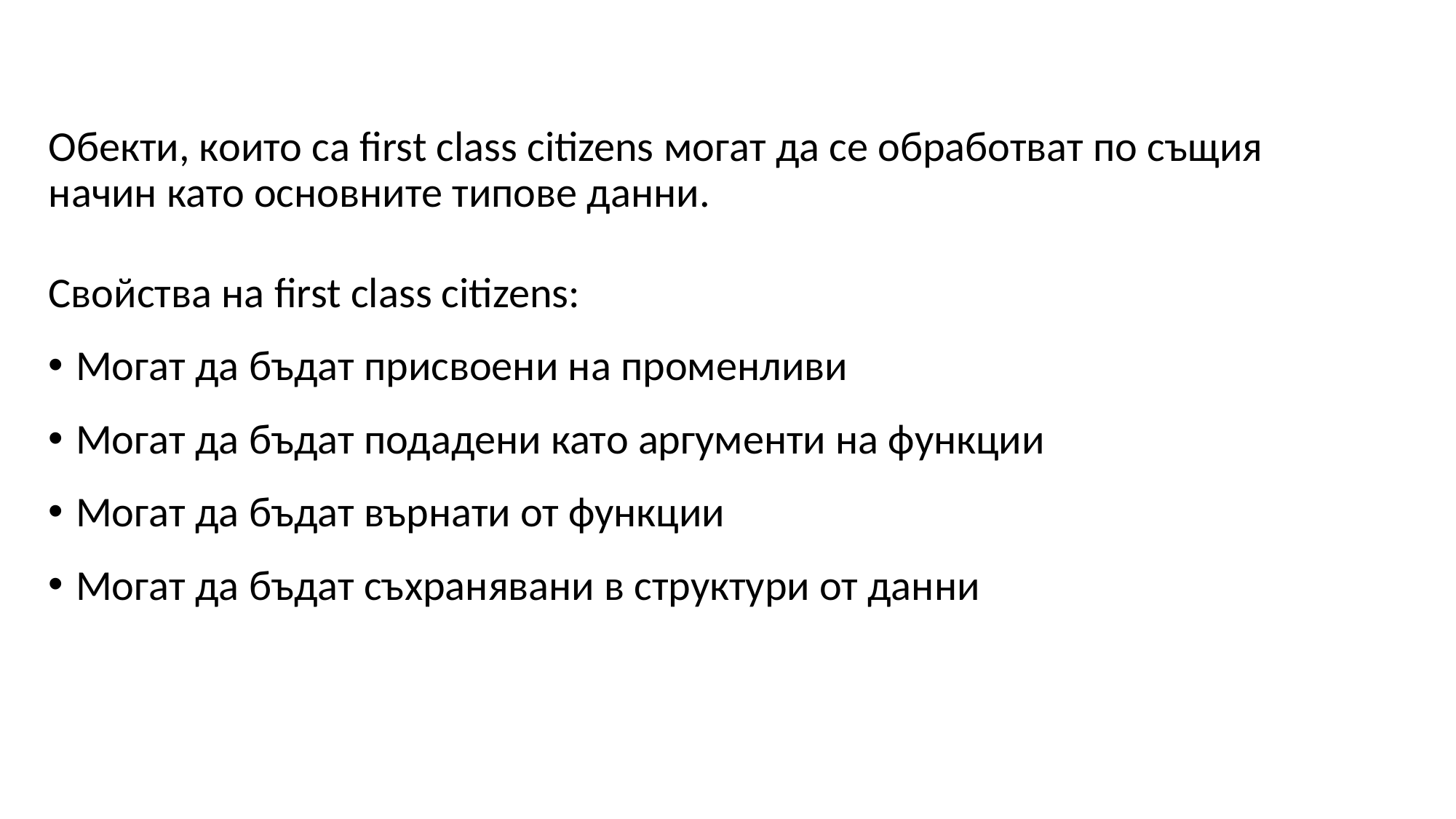

# Обекти, които са first class citizens могат да се обработват по същия начин като основните типове данни.
Свойства на first class citizens:
Могат да бъдат присвоени на променливи
Могат да бъдат подадени като аргументи на функции
Могат да бъдат върнати от функции
Могат да бъдат съхранявани в структури от данни